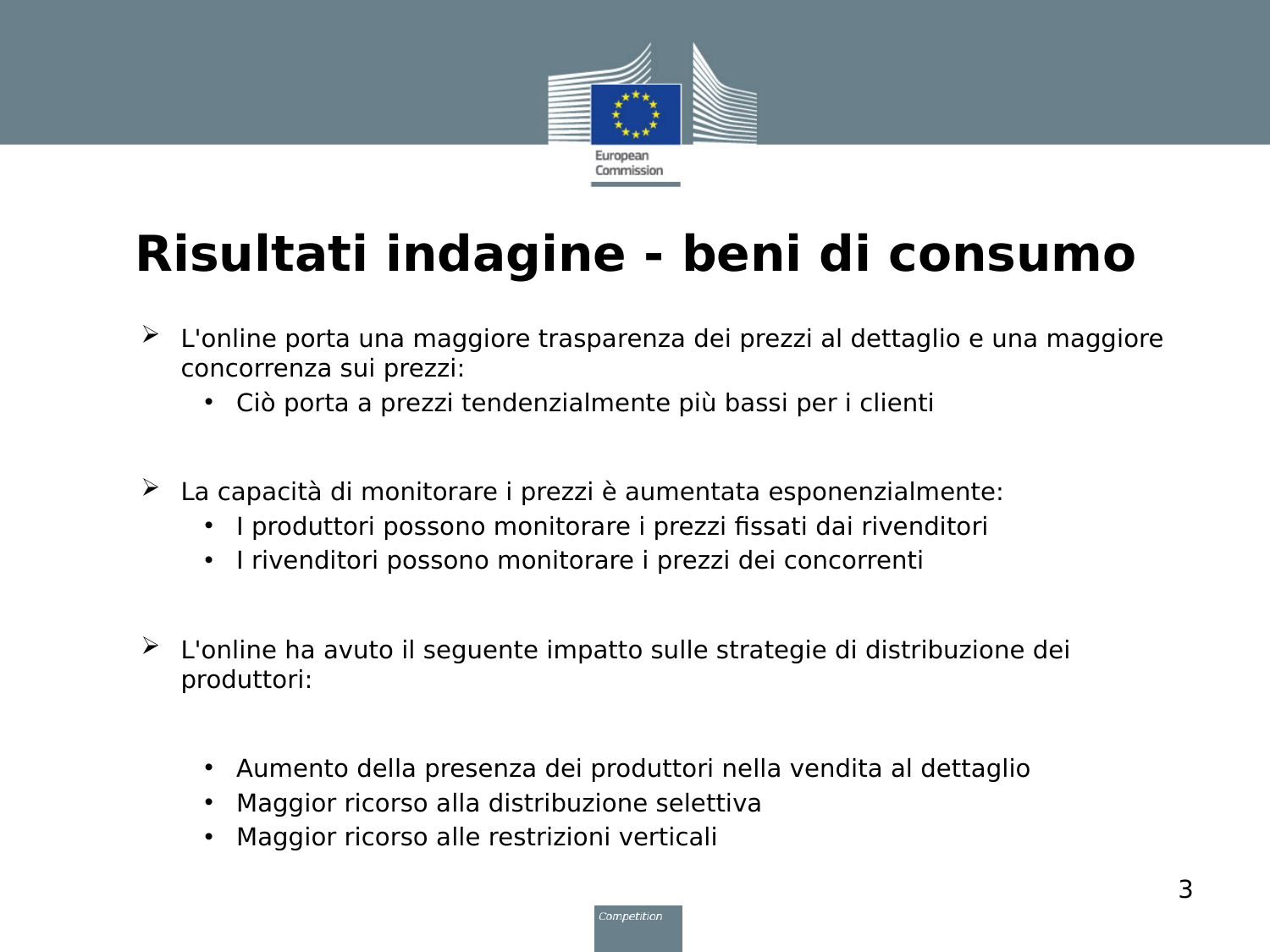

# Risultati indagine - beni di consumo
L'online porta una maggiore trasparenza dei prezzi al dettaglio e una maggiore concorrenza sui prezzi:
Ciò porta a prezzi tendenzialmente più bassi per i clienti

La capacità di monitorare i prezzi è aumentata esponenzialmente:
I produttori possono monitorare i prezzi fissati dai rivenditori
I rivenditori possono monitorare i prezzi dei concorrenti

L'online ha avuto il seguente impatto sulle strategie di distribuzione dei produttori:

Aumento della presenza dei produttori nella vendita al dettaglio
Maggior ricorso alla distribuzione selettiva
Maggior ricorso alle restrizioni verticali
3